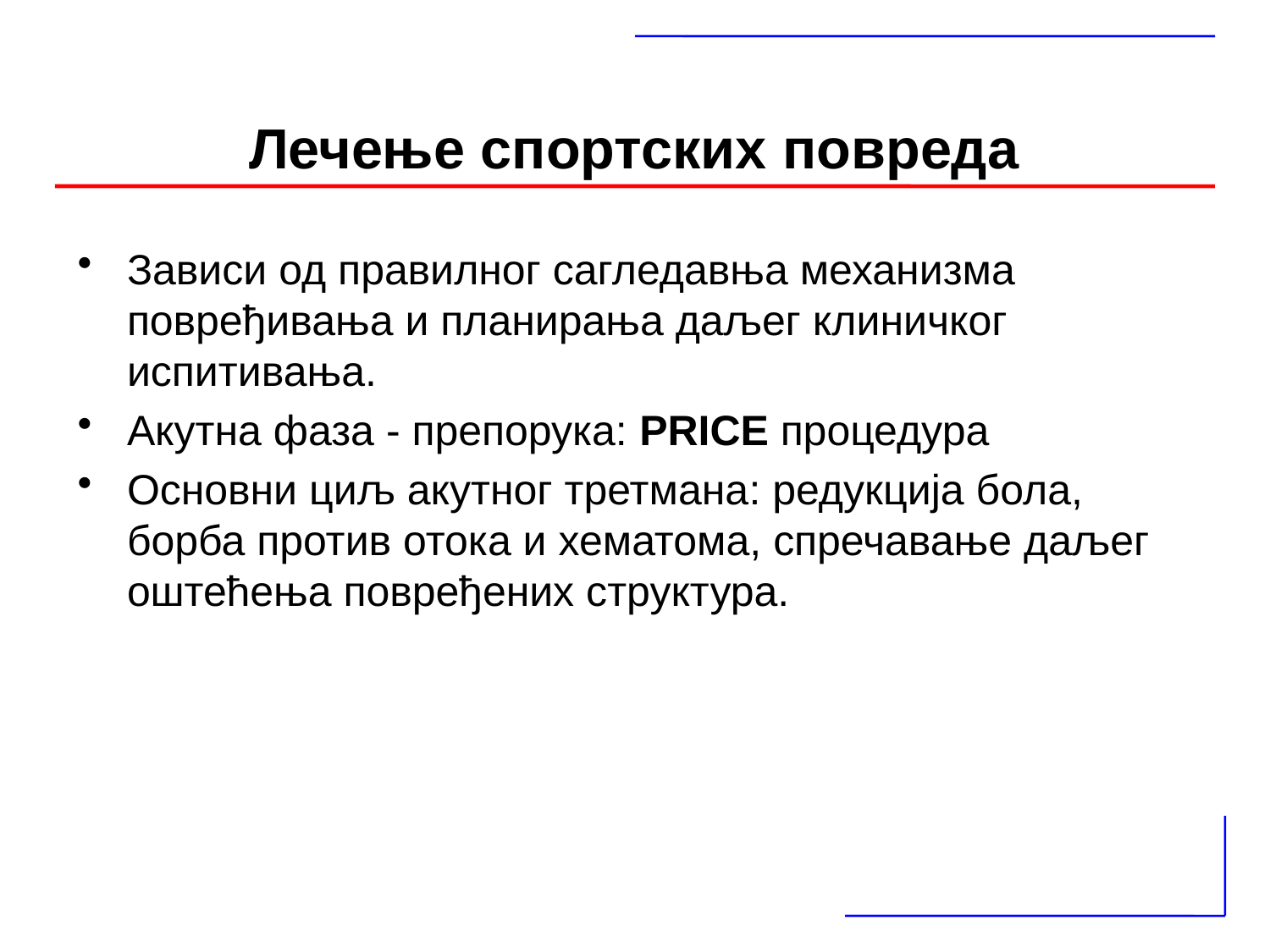

# Лечење спортских повреда
Зависи од правилног сагледавња механизма повређивања и планирања даљег клиничког испитивања.
Акутна фаза - препорука: PRICE процедура
Основни циљ акутног третмана: редукција бола, борба против отока и хематома, спречавање даљег оштећења повређених структура.